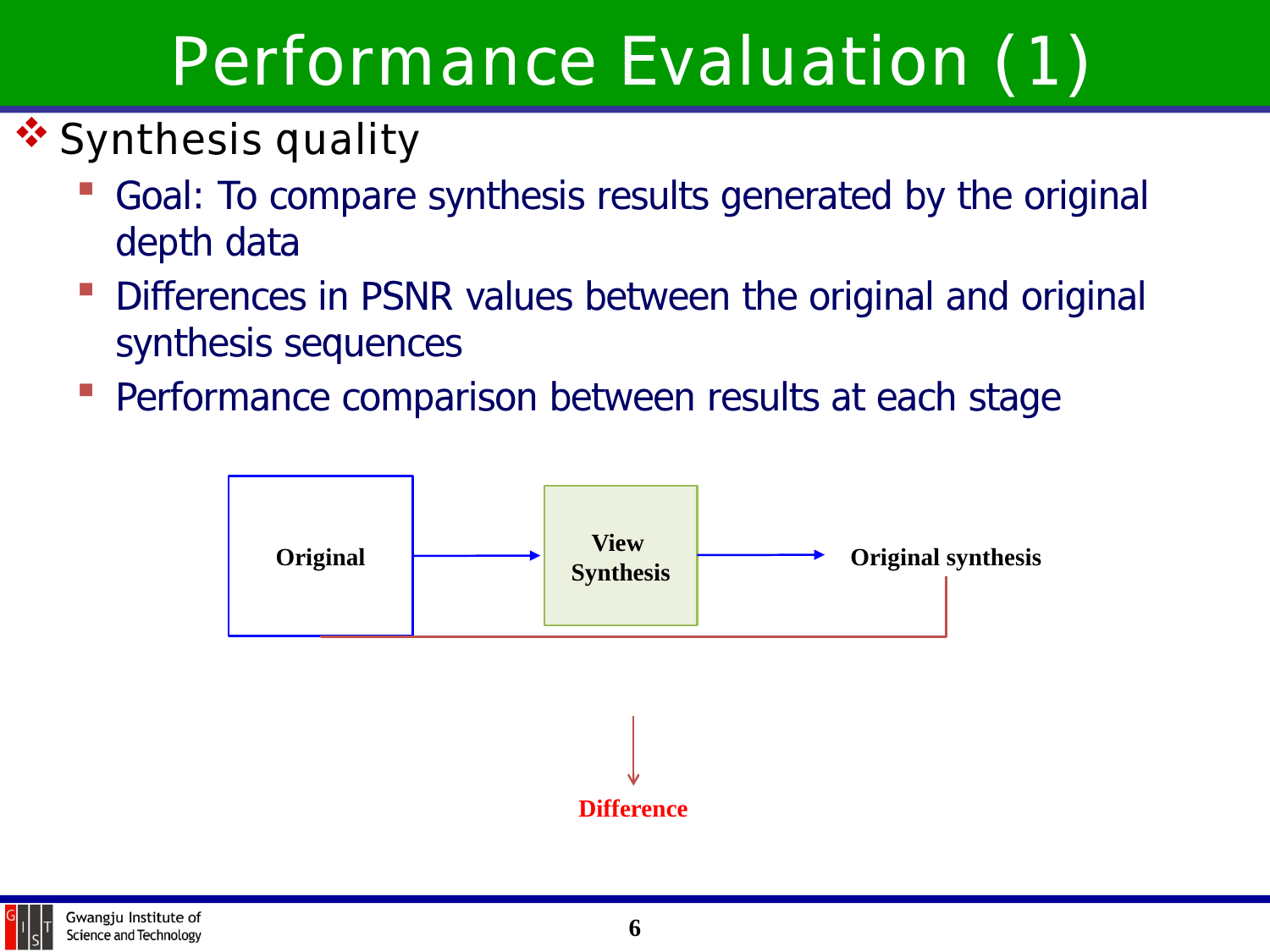

# Performance Evaluation (1)
Synthesis quality
Goal: To compare synthesis results generated by the original depth data
Differences in PSNR values between the original and original synthesis sequences
Performance comparison between results at each stage

View
Synthesis
Original synthesis
Original
Difference
6